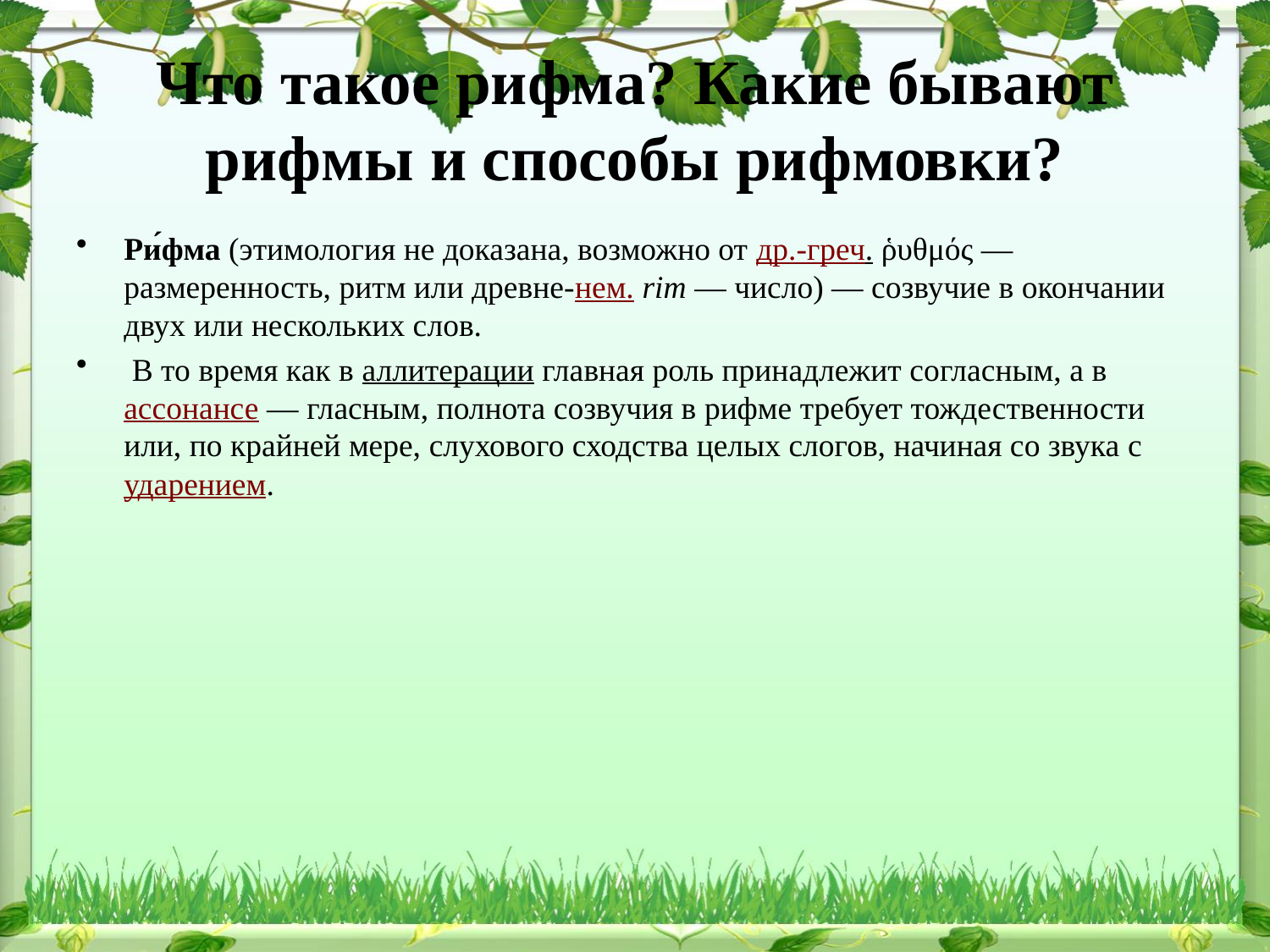

# Что такое рифма? Какие бывают рифмы и способы рифмовки?
Ри́фма (этимология не доказана, возможно от др.-греч. ῥυθμός — размеренность, ритм или древне-нем. rim — число) — созвучие в окончании двух или нескольких слов.
 В то время как в аллитерации главная роль принадлежит согласным, а в ассонансе — гласным, полнота созвучия в рифме требует тождественности или, по крайней мере, слухового сходства целых слогов, начиная со звука с ударением.